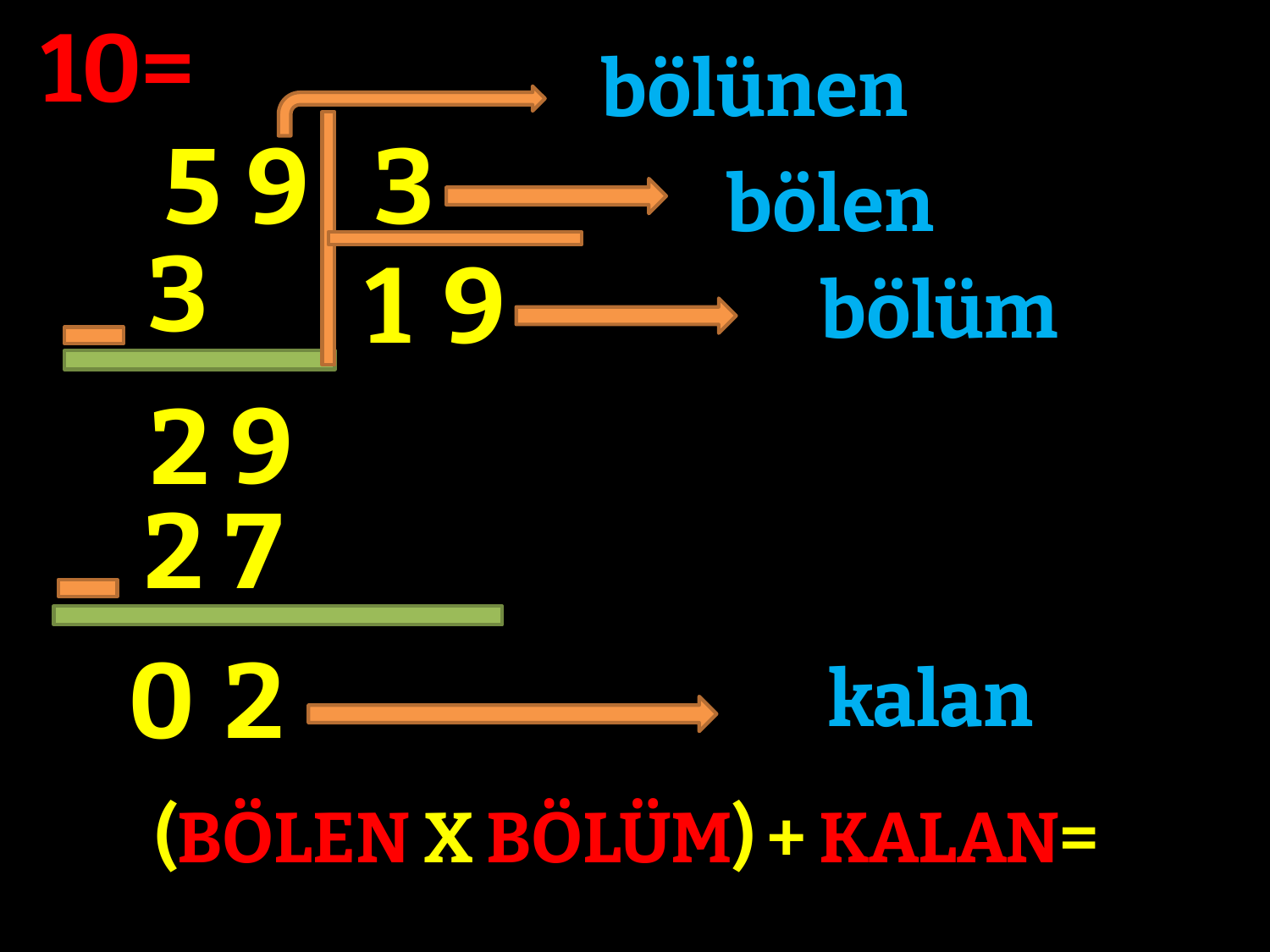

10=
bölünen

9
5
3
bölen

3
1
9
bölüm
#

9
2
2
7

0
2
kalan

(BÖLEN X BÖLÜM) + KALAN=